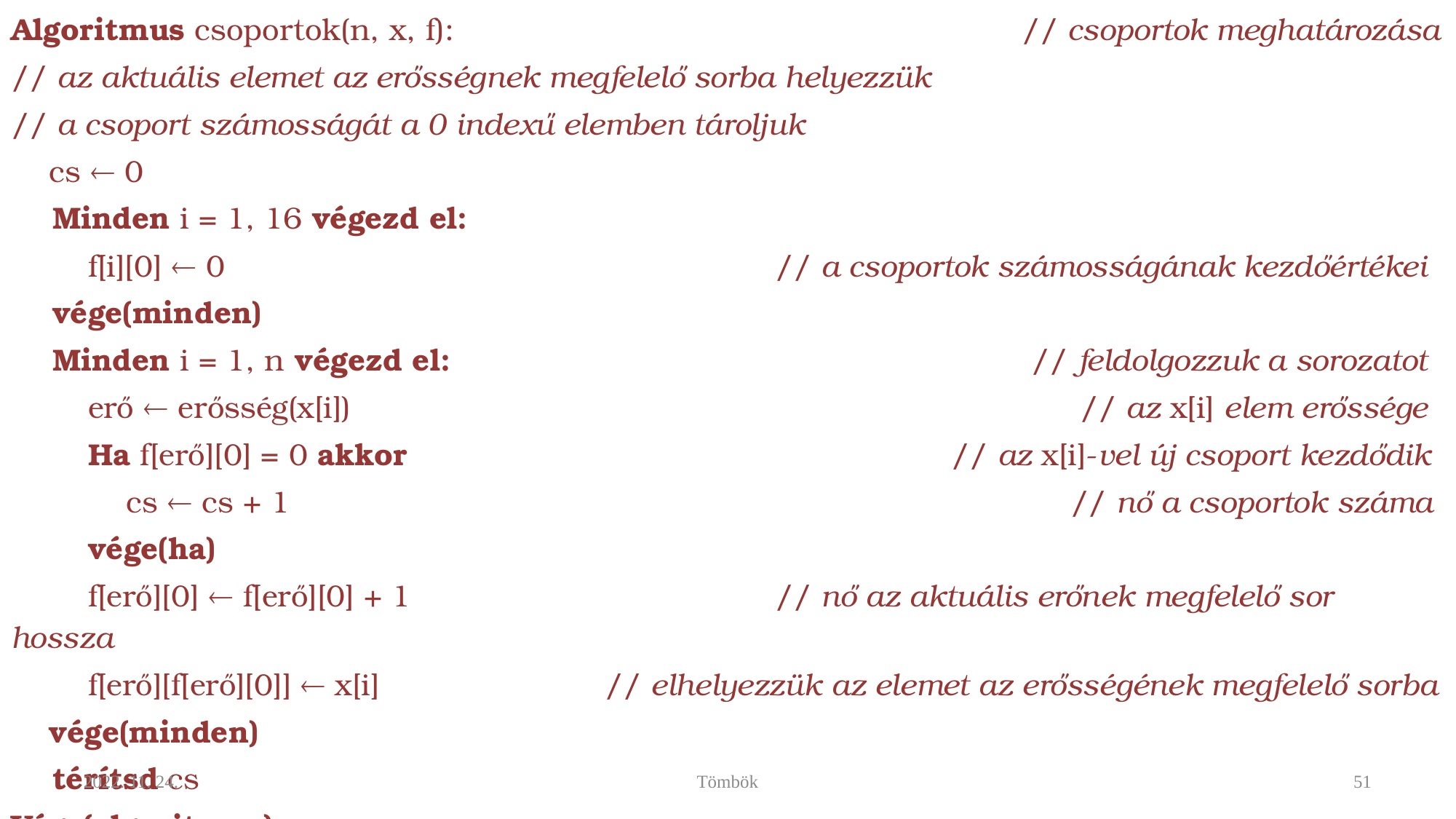

Algoritmus csoportok(n, x, f):					   // csoportok meghatározása
// az aktuális elemet az erősségnek megfelelő sorba helyezzük
// a csoport számosságát a 0 indexű elemben tároljuk
    cs ← 0
    Minden i = 1, 16 végezd el:
        f[i][0] ← 0                    				// a csoportok számosságának kezdőértékei
    vége(minden)
    Minden i = 1, n végezd el:	             			    // feldolgozzuk a sorozatot
        erő ← erősség(x[i])		                 			         // az x[i] elem erőssége
        Ha f[erő][0] = 0 akkor                   			       // az x[i]-vel új csoport kezdődik
            cs ← cs + 1 			                			        // nő a csoportok száma
        vége(ha)
        f[erő][0] ← f[erő][0] + 1  				// nő az aktuális erőnek megfelelő sor hossza
        f[erő][f[erő][0]] ← x[i]		     // elhelyezzük az elemet az erősségének megfelelő sorba
    vége(minden)
    térítsd cs
Vége(algoritmus)
2022. 11. 24.
Tömbök
51